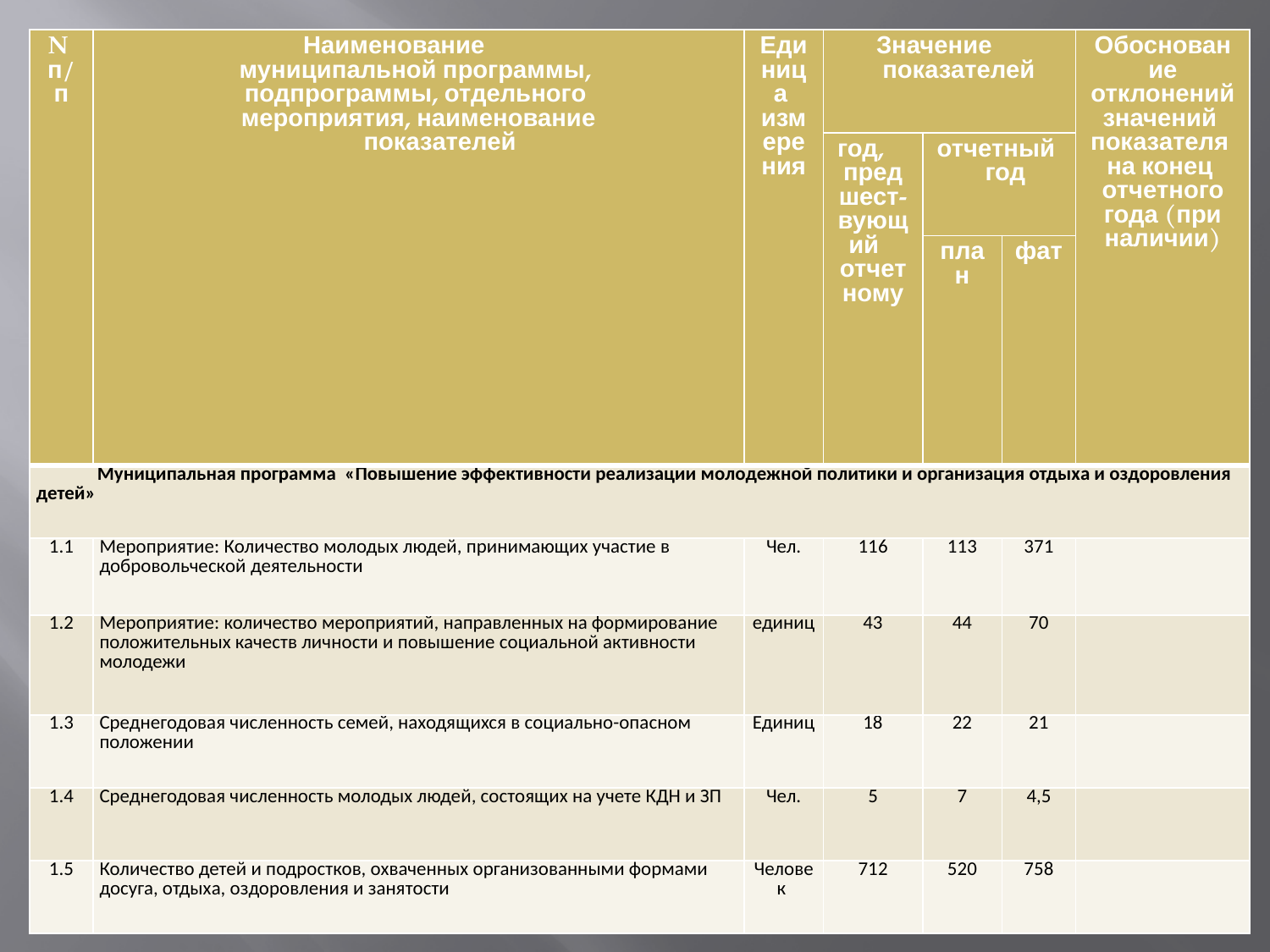

| N п/п | Наименование муниципальной программы, подпрограммы, отдельного мероприятия, наименование показателей | Единица измерения | Значение показателей |  |  | Обоснование отклонений значений показателя на конец отчетного года (при наличии) |
| --- | --- | --- | --- | --- | --- | --- |
|  |  |  | год, предшест- вующий отчетному | отчетный год |  |  |
|  |  |  |  | план | фат |  |
| Муниципальная программа «Повышение эффективности реализации молодежной политики и организация отдыха и оздоровления детей» |  |  |  |  |  |  |
| 1.1 | Мероприятие: Количество молодых людей, принимающих участие в добровольческой деятельности | Чел. | 116 | 113 | 371 |  |
| 1.2 | Мероприятие: количество мероприятий, направленных на формирование положительных качеств личности и повышение социальной активности молодежи | единиц | 43 | 44 | 70 |  |
| 1.3 | Среднегодовая численность семей, находящихся в социально-опасном положении | Единиц | 18 | 22 | 21 |  |
| 1.4 | Среднегодовая численность молодых людей, состоящих на учете КДН и ЗП | Чел. | 5 | 7 | 4,5 |  |
| 1.5 | Количество детей и подростков, охваченных организованными формами досуга, отдыха, оздоровления и занятости | Человек | 712 | 520 | 758 |  |